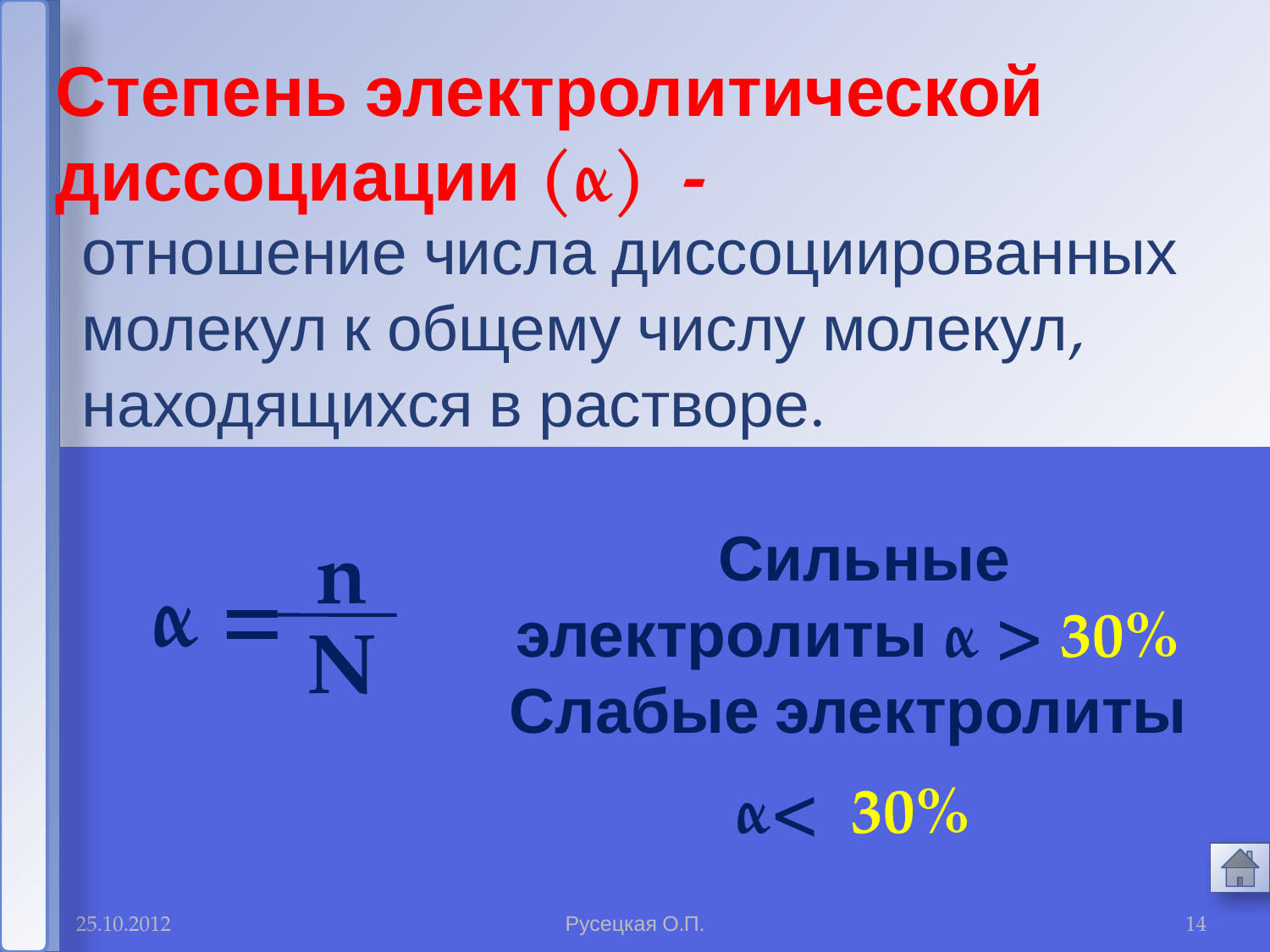

Степень электролитической
диссоциации (α)  -

отношение числа диссоциированных молекул к общему числу молекул, находящихся в растворе.

  Сильные электролиты α > 30%
Слабые электролиты

n
α =
N
α<  30%

25.10.2012
Русецкая О.П.
14